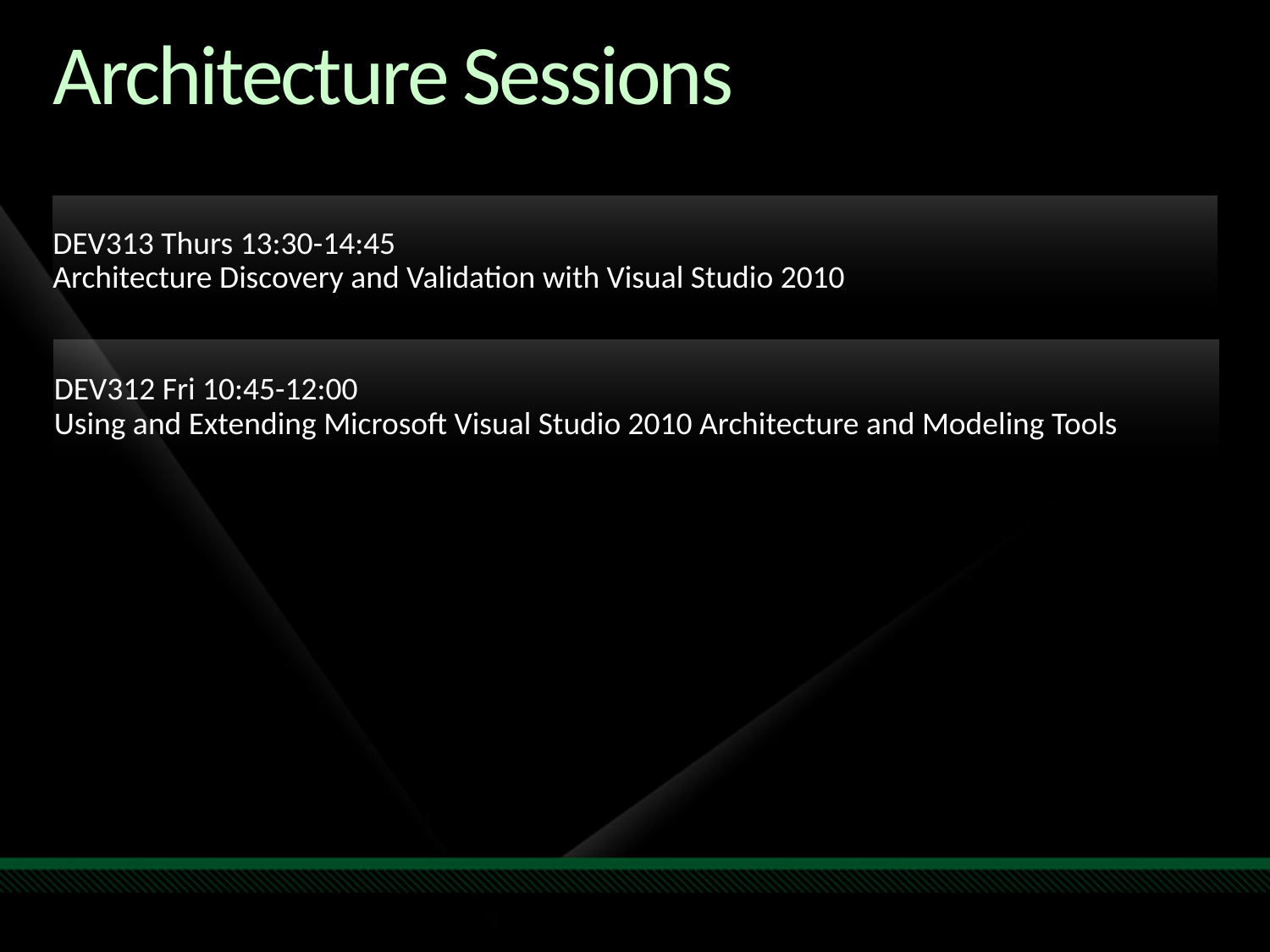

Required Slide
Speakers,
please list the Breakout Sessions,
TLC Interactive Theaters and Labs
that are related to your session.
# Architecture Sessions
DEV313 Thurs 13:30-14:45
Architecture Discovery and Validation with Visual Studio 2010
DEV312 Fri 10:45-12:00
Using and Extending Microsoft Visual Studio 2010 Architecture and Modeling Tools